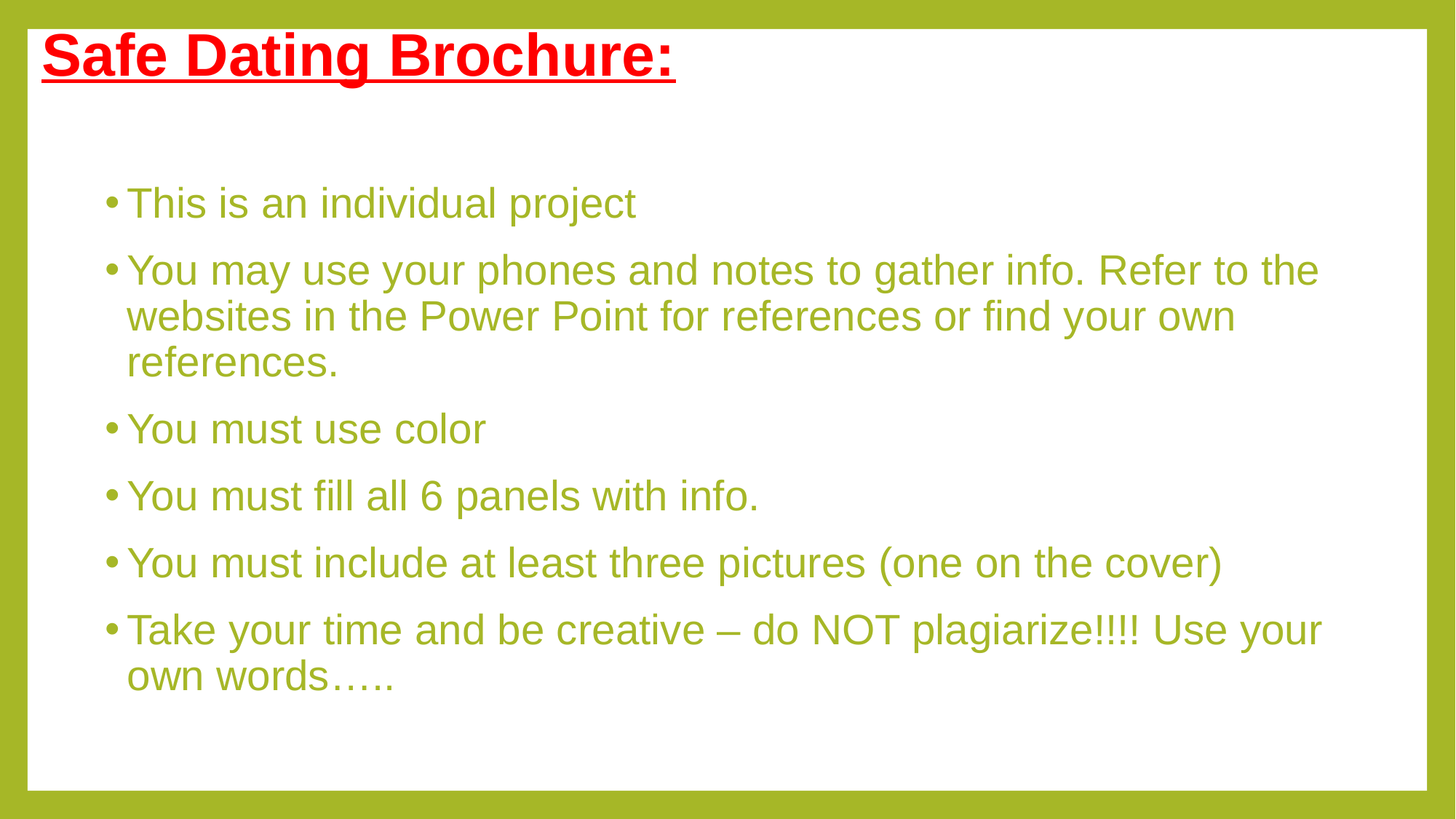

# Safe Dating Brochure:

This is an individual project
You may use your phones and notes to gather info. Refer to the websites in the Power Point for references or find your own references.
You must use color
You must fill all 6 panels with info.
You must include at least three pictures (one on the cover)
Take your time and be creative – do NOT plagiarize!!!! Use your own words…..